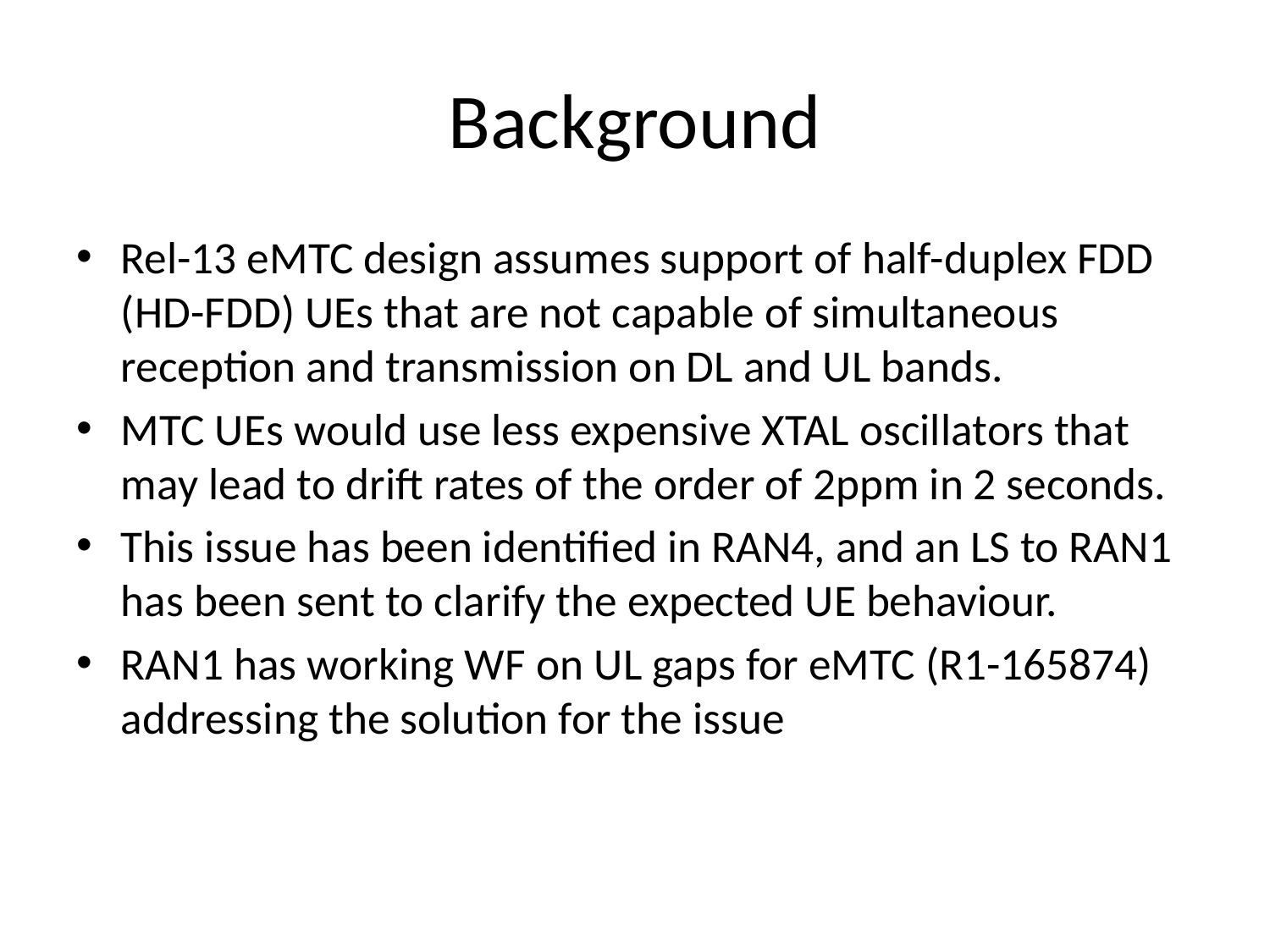

# Background
Rel-13 eMTC design assumes support of half-duplex FDD (HD-FDD) UEs that are not capable of simultaneous reception and transmission on DL and UL bands.
MTC UEs would use less expensive XTAL oscillators that may lead to drift rates of the order of 2ppm in 2 seconds.
This issue has been identified in RAN4, and an LS to RAN1 has been sent to clarify the expected UE behaviour.
RAN1 has working WF on UL gaps for eMTC (R1-165874) addressing the solution for the issue